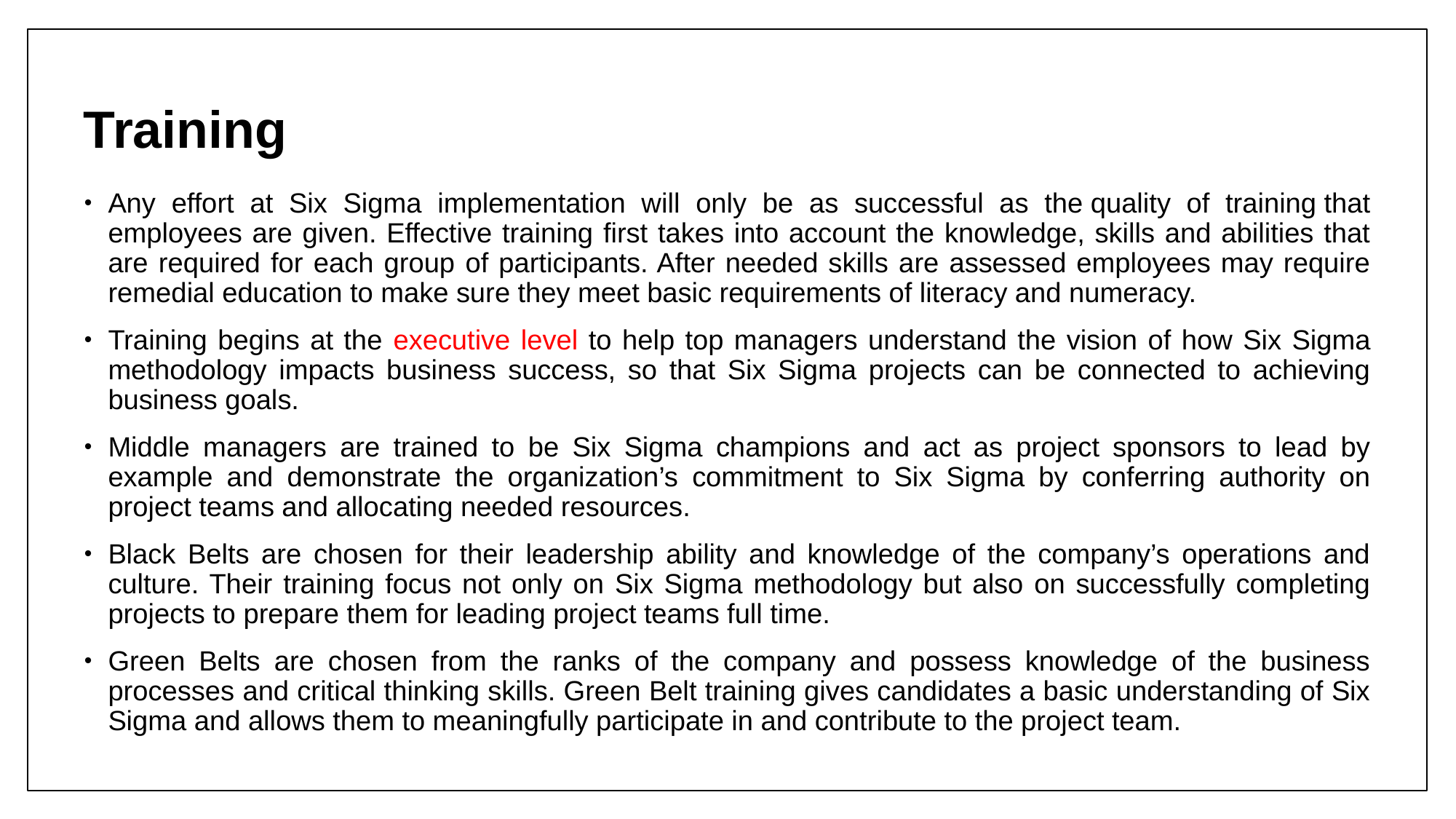

# Training
Any effort at Six Sigma implementation will only be as successful as the quality of training that employees are given. Effective training first takes into account the knowledge, skills and abilities that are required for each group of participants. After needed skills are assessed employees may require remedial education to make sure they meet basic requirements of literacy and numeracy.
Training begins at the executive level to help top managers understand the vision of how Six Sigma methodology impacts business success, so that Six Sigma projects can be connected to achieving business goals.
Middle managers are trained to be Six Sigma champions and act as project sponsors to lead by example and demonstrate the organization’s commitment to Six Sigma by conferring authority on project teams and allocating needed resources.
Black Belts are chosen for their leadership ability and knowledge of the company’s operations and culture. Their training focus not only on Six Sigma methodology but also on successfully completing projects to prepare them for leading project teams full time.
Green Belts are chosen from the ranks of the company and possess knowledge of the business processes and critical thinking skills. Green Belt training gives candidates a basic understanding of Six Sigma and allows them to meaningfully participate in and contribute to the project team.